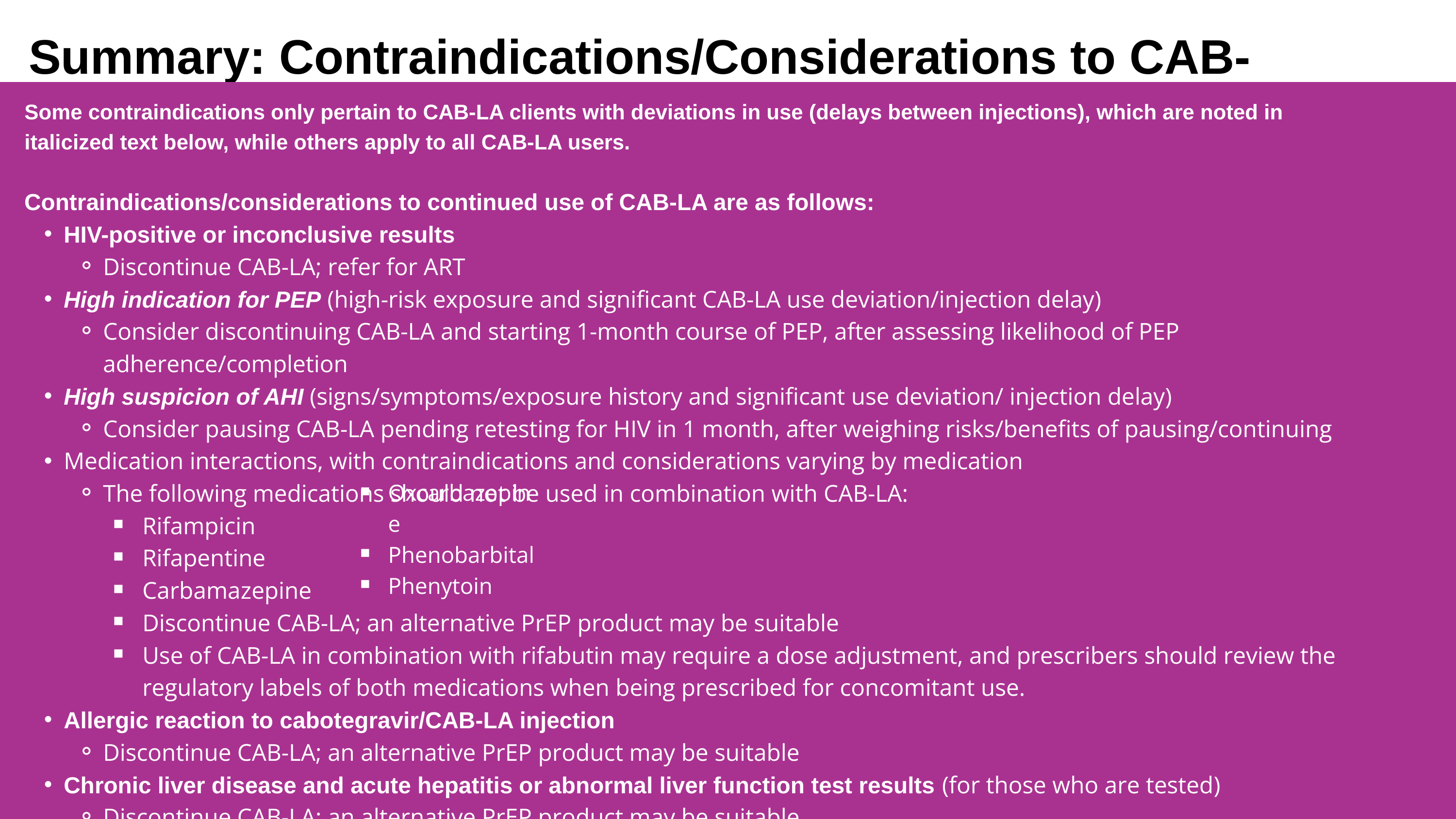

Summary: Contraindications/Considerations to CAB-LA use

Some contraindications only pertain to CAB-LA clients with deviations in use (delays between injections), which are noted in italicized text below, while others apply to all CAB-LA users.
Contraindications/considerations to continued use of CAB-LA are as follows:
HIV-positive or inconclusive results
Discontinue CAB-LA; refer for ART
High indication for PEP (high-risk exposure and significant CAB-LA use deviation/injection delay)
Consider discontinuing CAB-LA and starting 1-month course of PEP, after assessing likelihood of PEP adherence/completion
High suspicion of AHI (signs/symptoms/exposure history and significant use deviation/ injection delay)
Consider pausing CAB-LA pending retesting for HIV in 1 month, after weighing risks/benefits of pausing/continuing
Medication interactions, with contraindications and considerations varying by medication
The following medications should not be used in combination with CAB-LA:
Rifampicin
Rifapentine
Carbamazepine
Discontinue CAB-LA; an alternative PrEP product may be suitable
Use of CAB-LA in combination with rifabutin may require a dose adjustment, and prescribers should review the regulatory labels of both medications when being prescribed for concomitant use.
Allergic reaction to cabotegravir/CAB-LA injection
Discontinue CAB-LA; an alternative PrEP product may be suitable
Chronic liver disease and acute hepatitis or abnormal liver function test results (for those who are tested)
Discontinue CAB-LA; an alternative PrEP product may be suitable
Oxcarbazepine
Phenobarbital
Phenytoin